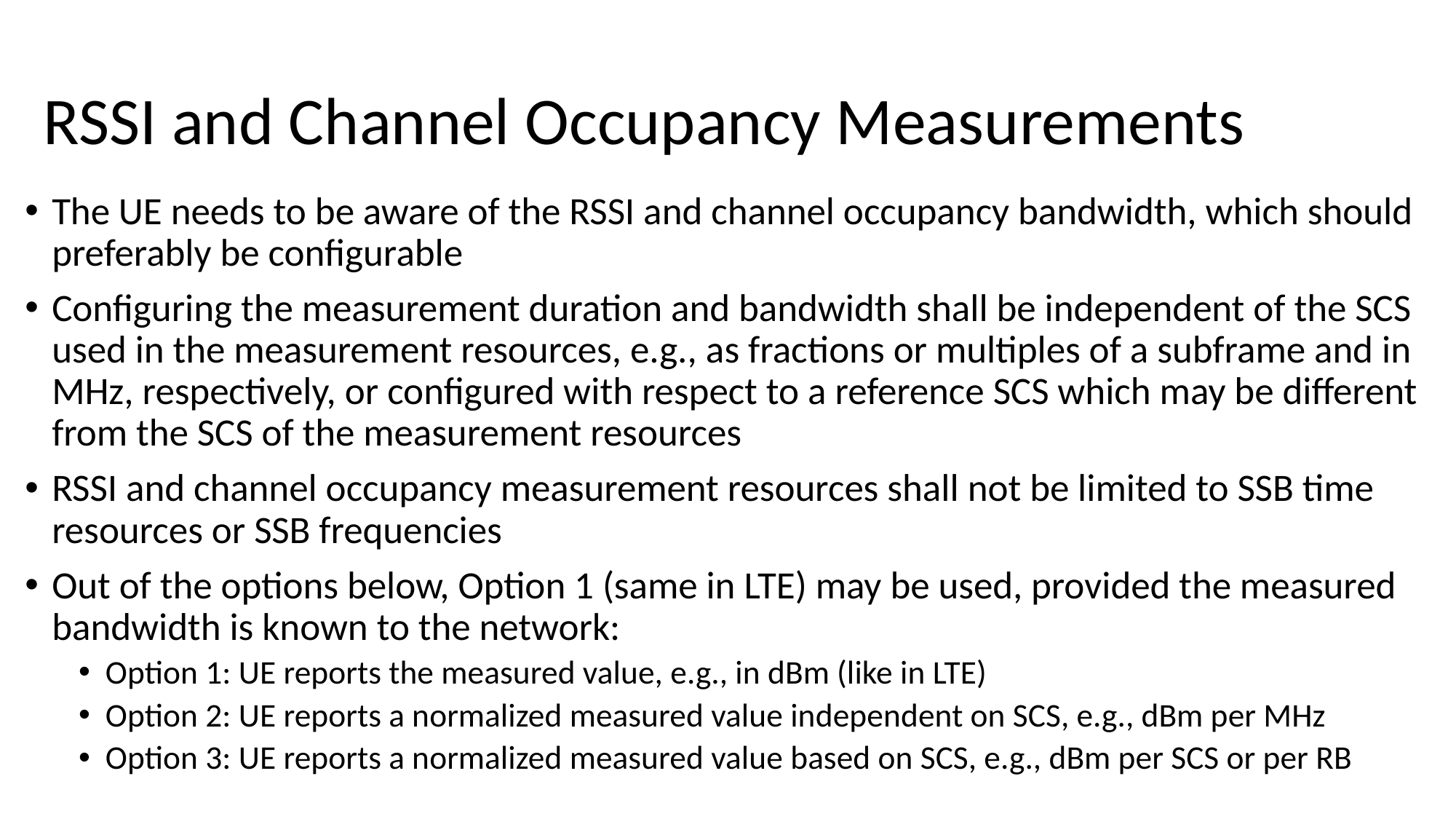

# RSSI and Channel Occupancy Measurements
The UE needs to be aware of the RSSI and channel occupancy bandwidth, which should preferably be configurable
Configuring the measurement duration and bandwidth shall be independent of the SCS used in the measurement resources, e.g., as fractions or multiples of a subframe and in MHz, respectively, or configured with respect to a reference SCS which may be different from the SCS of the measurement resources
RSSI and channel occupancy measurement resources shall not be limited to SSB time resources or SSB frequencies
Out of the options below, Option 1 (same in LTE) may be used, provided the measured bandwidth is known to the network:
Option 1: UE reports the measured value, e.g., in dBm (like in LTE)
Option 2: UE reports a normalized measured value independent on SCS, e.g., dBm per MHz
Option 3: UE reports a normalized measured value based on SCS, e.g., dBm per SCS or per RB